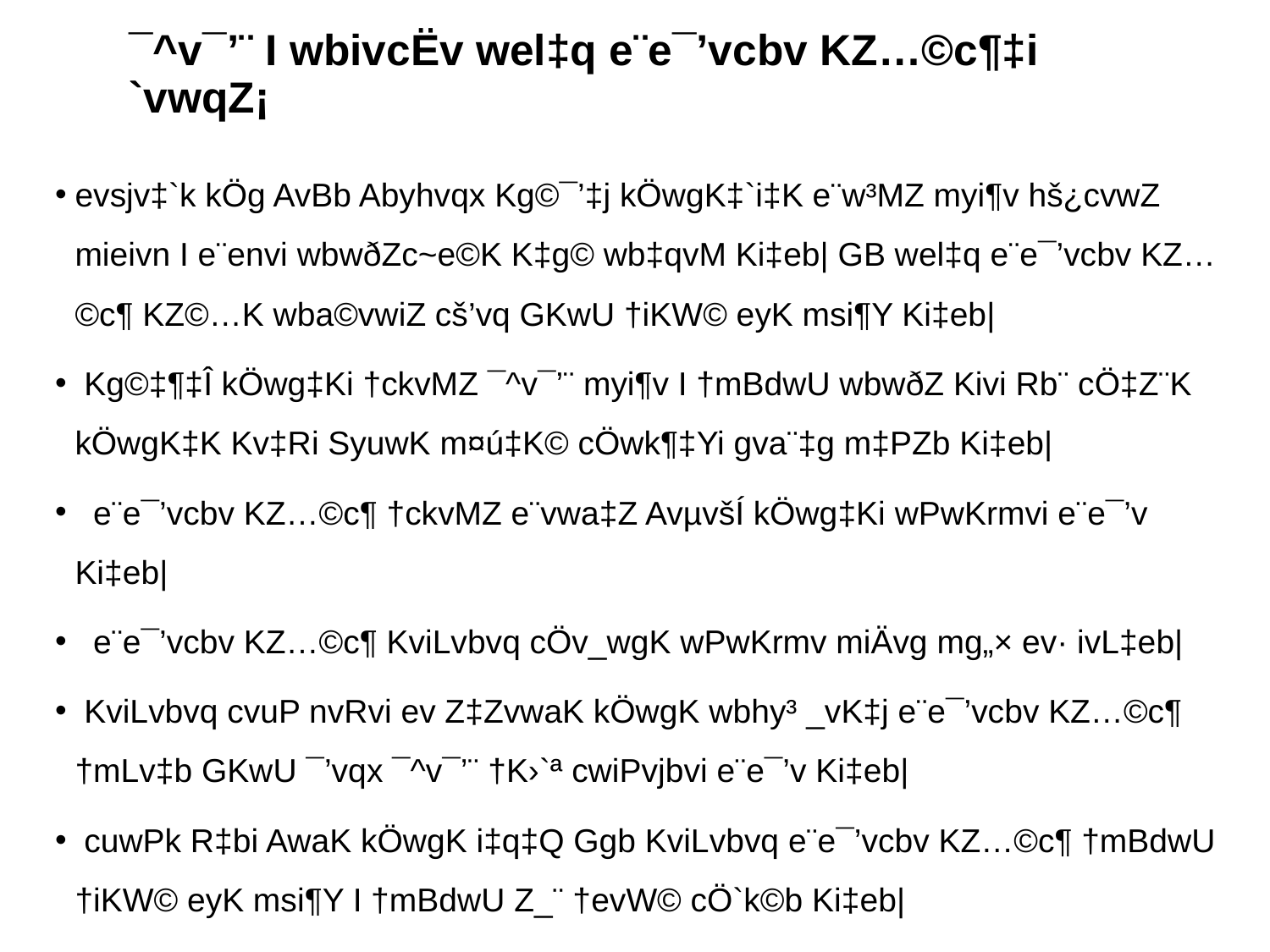

# ¯^v¯’¨ I wbivcËv wel‡q e¨e¯’vcbv KZ…©c¶‡i `vwqZ¡
evsjv‡`k kÖg AvBb Abyhvqx Kg©¯’‡j kÖwgK‡`i‡K e¨w³MZ myi¶v hš¿cvwZ mieivn I e¨envi wbwðZc~e©K K‡g© wb‡qvM Ki‡eb| GB wel‡q e¨e¯’vcbv KZ…©c¶ KZ©…K wba©vwiZ cš’vq GKwU †iKW© eyK msi¶Y Ki‡eb|
 Kg©‡¶‡Î kÖwg‡Ki †ckvMZ ¯^v¯’¨ myi¶v I †mBdwU wbwðZ Kivi Rb¨ cÖ‡Z¨K kÖwgK‡K Kv‡Ri SyuwK m¤ú‡K© cÖwk¶‡Yi gva¨‡g m‡PZb Ki‡eb|
  e¨e¯’vcbv KZ…©c¶ †ckvMZ e¨vwa‡Z AvµvšÍ kÖwg‡Ki wPwKrmvi e¨e¯’v Ki‡eb|
  e¨e¯’vcbv KZ…©c¶ KviLvbvq cÖv_wgK wPwKrmv miÄvg mg„× ev· ivL‡eb|
 KviLvbvq cvuP nvRvi ev Z‡ZvwaK kÖwgK wbhy³ _vK‡j e¨e¯’vcbv KZ…©c¶ †mLv‡b GKwU ¯’vqx ¯^v¯’¨ †K›`ª cwiPvjbvi e¨e¯’v Ki‡eb|
 cuwPk R‡bi AwaK kÖwgK i‡q‡Q Ggb KviLvbvq e¨e¯’vcbv KZ…©c¶ †mBdwU †iKW© eyK msi¶Y I †mBdwU Z_¨ †evW© cÖ`k©b Ki‡eb|